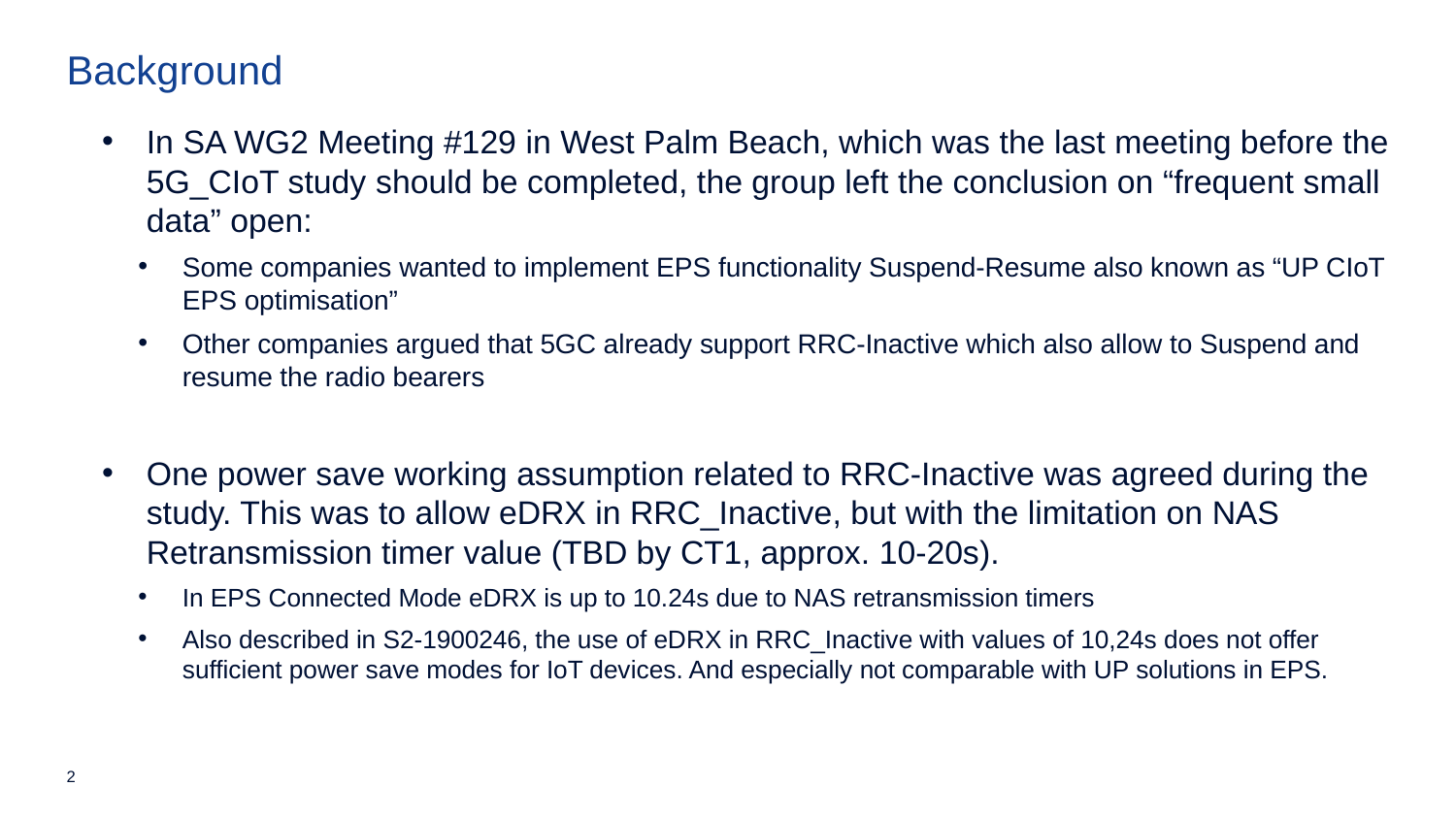

Background
In SA WG2 Meeting #129 in West Palm Beach, which was the last meeting before the 5G_CIoT study should be completed, the group left the conclusion on “frequent small data” open:
Some companies wanted to implement EPS functionality Suspend-Resume also known as “UP CIoT EPS optimisation”
Other companies argued that 5GC already support RRC-Inactive which also allow to Suspend and resume the radio bearers

One power save working assumption related to RRC-Inactive was agreed during the study. This was to allow eDRX in RRC_Inactive, but with the limitation on NAS Retransmission timer value (TBD by CT1, approx. 10-20s).
In EPS Connected Mode eDRX is up to 10.24s due to NAS retransmission timers
Also described in S2-1900246, the use of eDRX in RRC_Inactive with values of 10,24s does not offer sufficient power save modes for IoT devices. And especially not comparable with UP solutions in EPS.